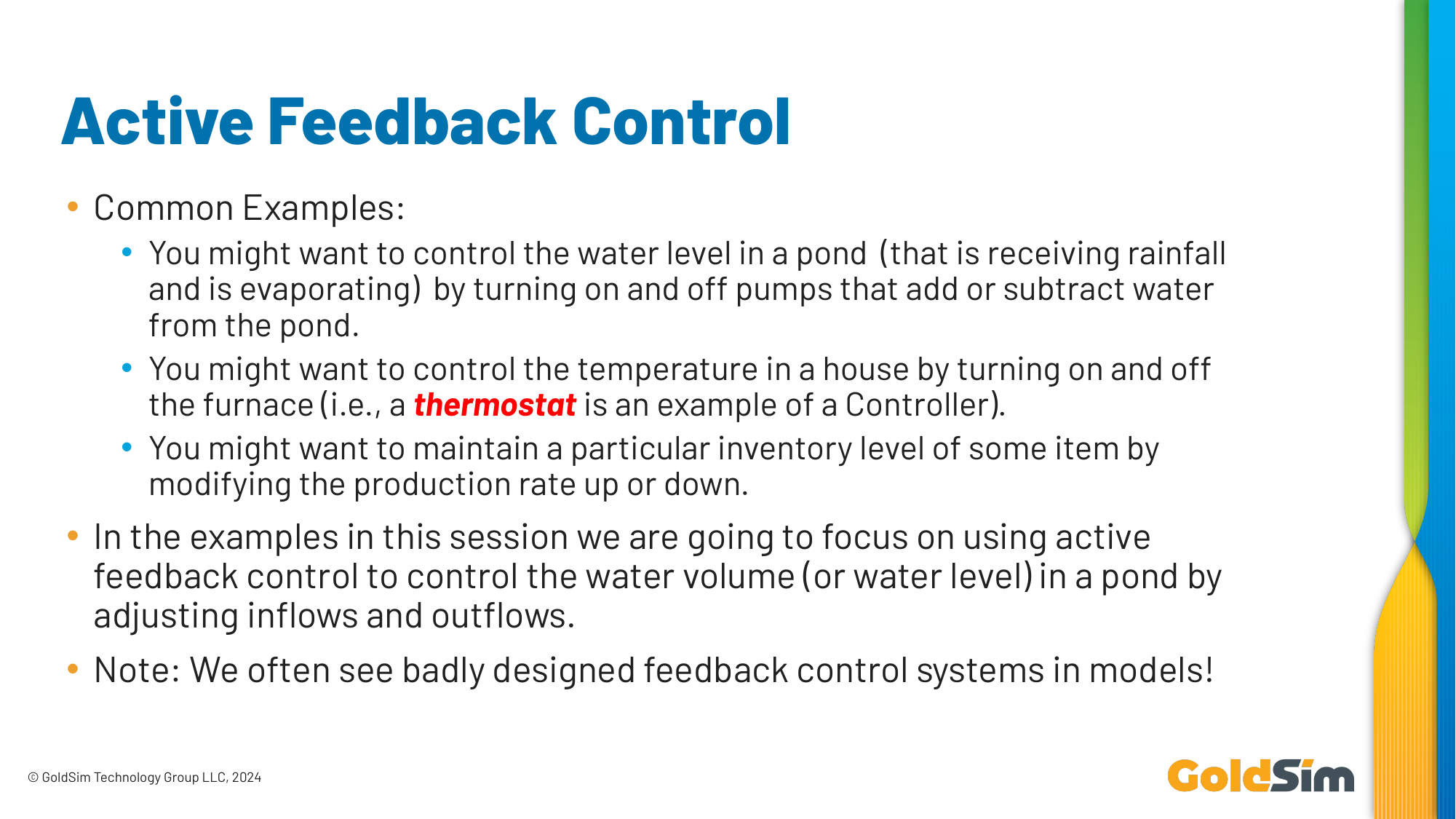

# Active Feedback Control
Common Examples:
You might want to control the water level in a pond  (that is receiving rainfall and is evaporating)  by turning on and off pumps that add or subtract water from the pond.
You might want to control the temperature in a house by turning on and off the furnace (i.e., a thermostat is an example of a Controller).
You might want to maintain a particular inventory level of some item by modifying the production rate up or down.
In the examples in this session we are going to focus on using active feedback control to control the water volume (or water level) in a pond by adjusting inflows and outflows.
Note: We often see badly designed feedback control systems in models!

© GoldSim Technology Group LLC, 2024